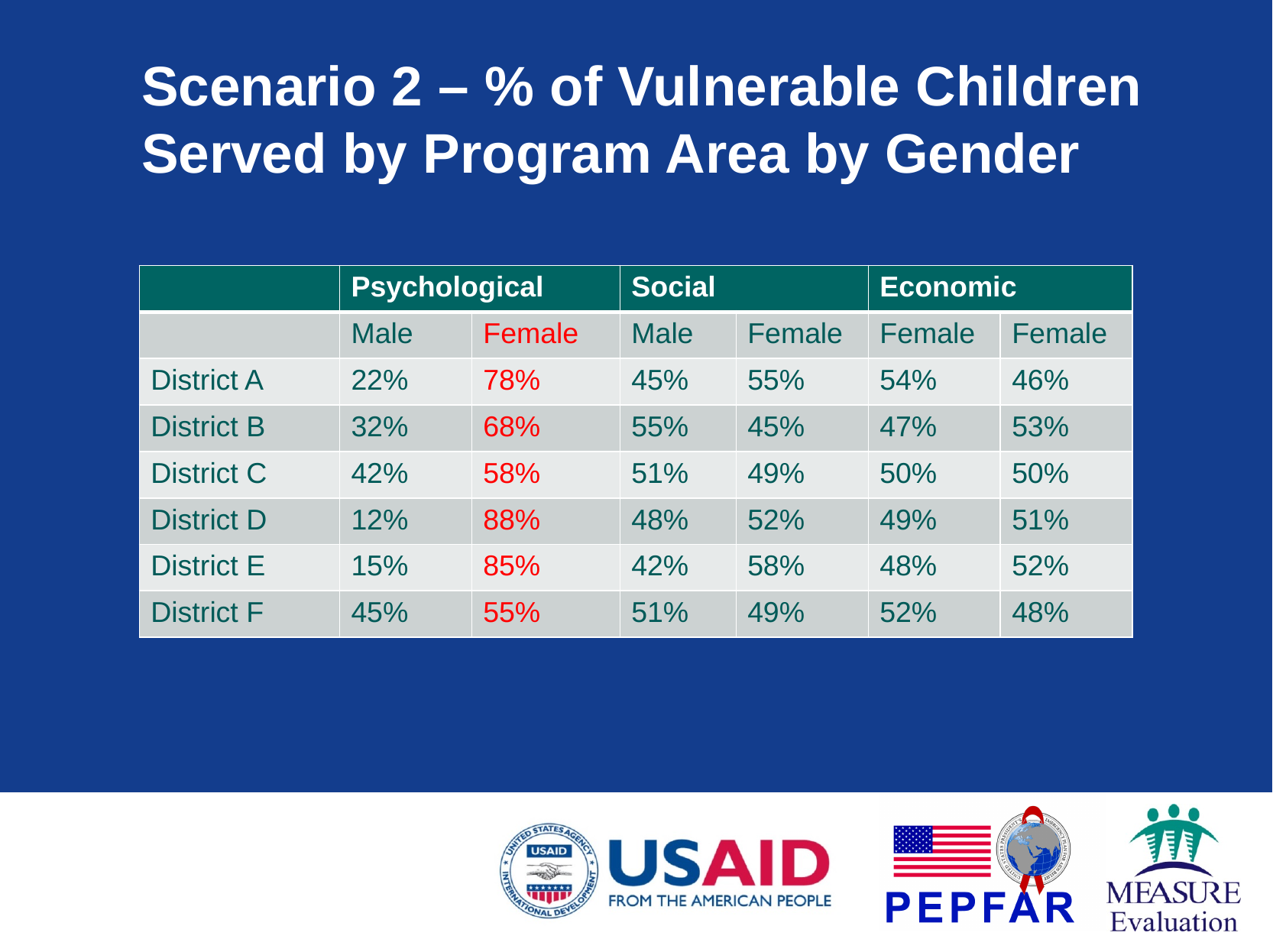

# Scenario 2 – % of Vulnerable Children Served by Program Area by Gender
|  | Psychological |  | Social |  | Economic |  |
| --- | --- | --- | --- | --- | --- | --- |
|  | Male | Female | Male | Female | Female | Female |
| District A | 22% | 78% | 45% | 55% | 54% | 46% |
| District B | 32% | 68% | 55% | 45% | 47% | 53% |
| District C | 42% | 58% | 51% | 49% | 50% | 50% |
| District D | 12% | 88% | 48% | 52% | 49% | 51% |
| District E | 15% | 85% | 42% | 58% | 48% | 52% |
| District F | 45% | 55% | 51% | 49% | 52% | 48% |